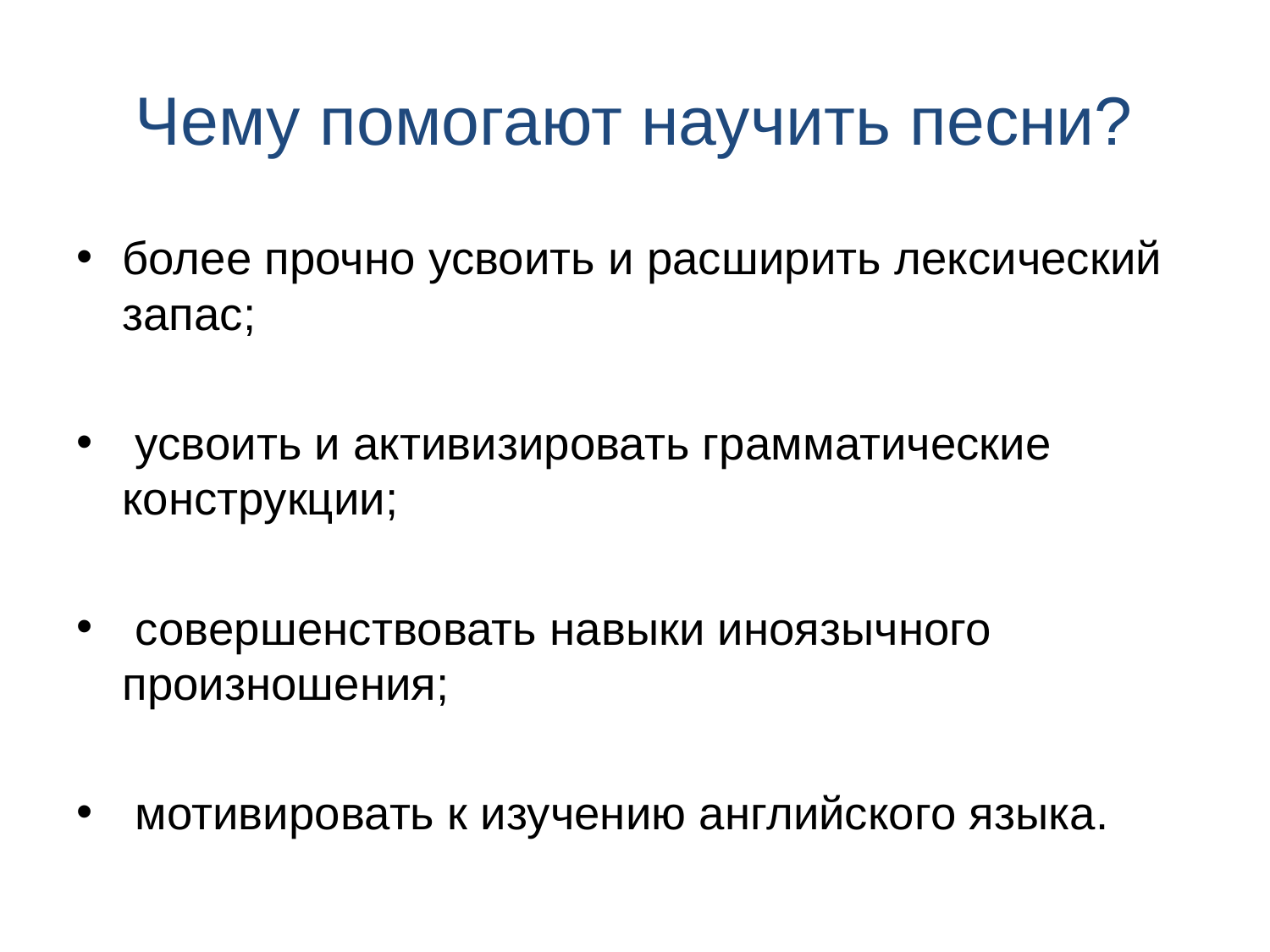

# Чему помогают научить песни?
более прочно усвоить и расширить лексический запас;

 усвоить и активизировать грамматические конструкции;

 совершенствовать навыки иноязычного произношения;

 мотивировать к изучению английского языка.